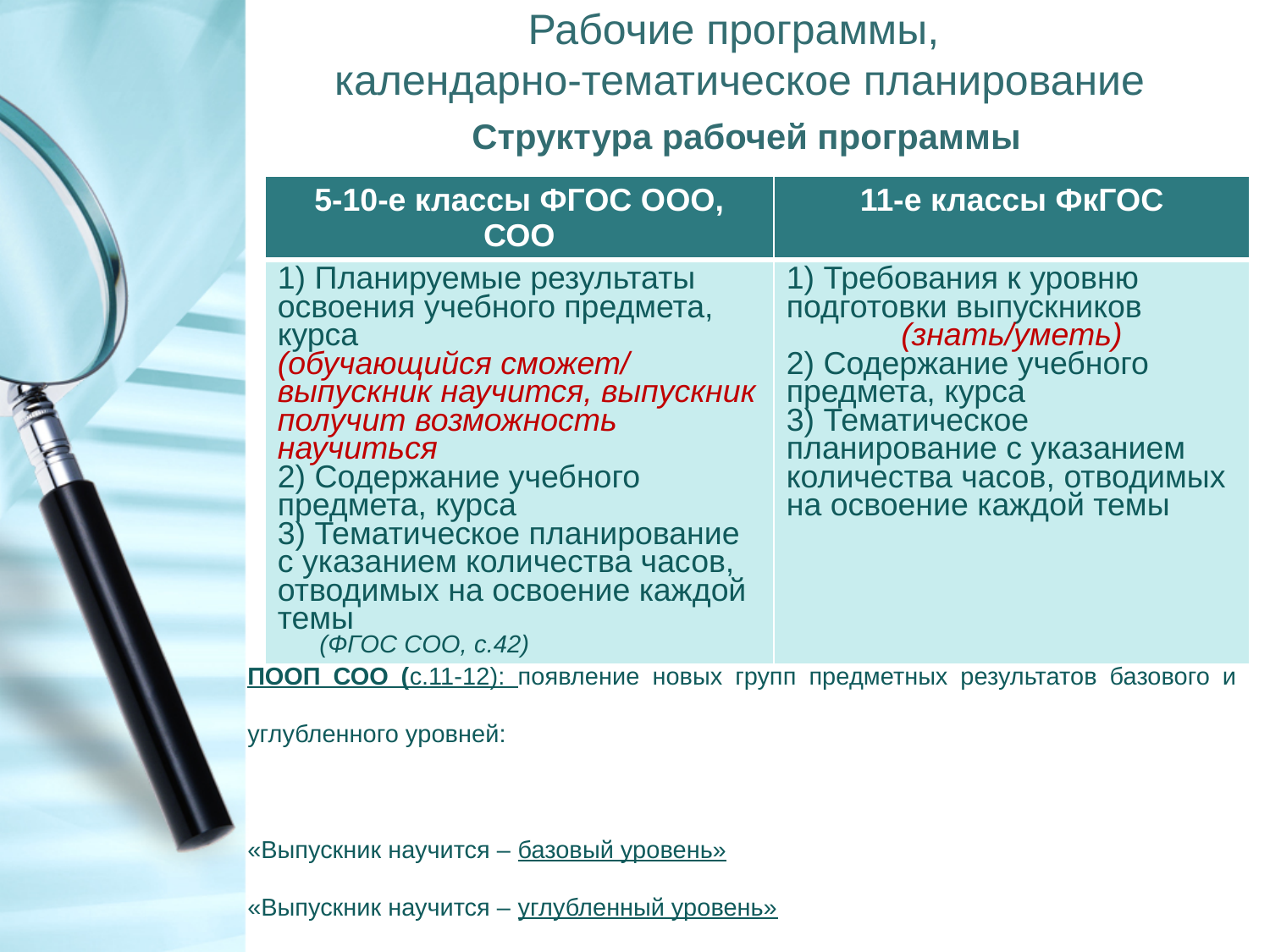

# Рабочие программы, календарно-тематическое планирование
Структура рабочей программы

| 5-10-е классы ФГОС ООО, СОО | 11-е классы ФкГОС |
| --- | --- |
| 1) Планируемые результаты освоения учебного предмета, курса (обучающийся сможет/ выпускник научится, выпускник получит возможность научиться 2) Содержание учебного предмета, курса 3) Тематическое планирование с указанием количества часов, отводимых на освоение каждой темы (ФГОС СОО, с.42) | 1) Требования к уровню подготовки выпускников (знать/уметь) 2) Содержание учебного предмета, курса 3) Тематическое планирование с указанием количества часов, отводимых на освоение каждой темы |
ПООП СОО (с.11-12): появление новых групп предметных результатов базового и углубленного уровней:

«Выпускник научится – базовый уровень»
«Выпускник научится – углубленный уровень»

«Выпускник получит возможность научиться – базовый уровень»
«Выпускник получит возможность  научиться – углубленный уровень»